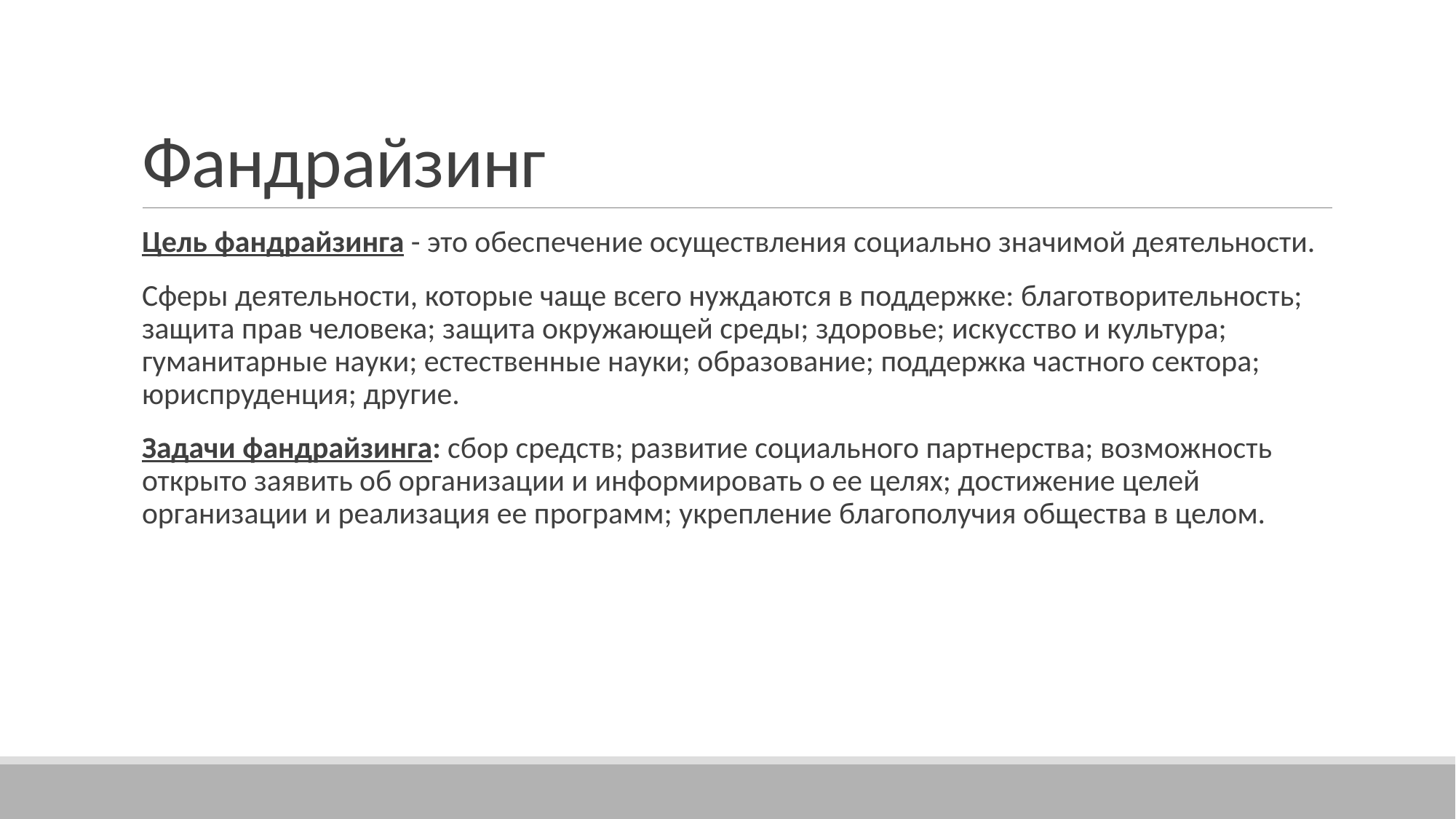

# Фандрайзинг
Цель фандрайзинга - это обеспечение осуществления социально значимой деятельности.
Сферы деятельности, которые чаще всего нуждаются в поддержке: благотворительность; защита прав человека; защита окружающей среды; здоровье; искусство и культура; гуманитарные науки; естественные науки; образование; поддержка частного сектора; юриспруденция; другие.
Задачи фандрайзинга: сбор средств; развитие социального партнерства; возможность открыто заявить об организации и информировать о ее целях; достижение целей организации и реализация ее программ; укрепление благополучия общества в целом.